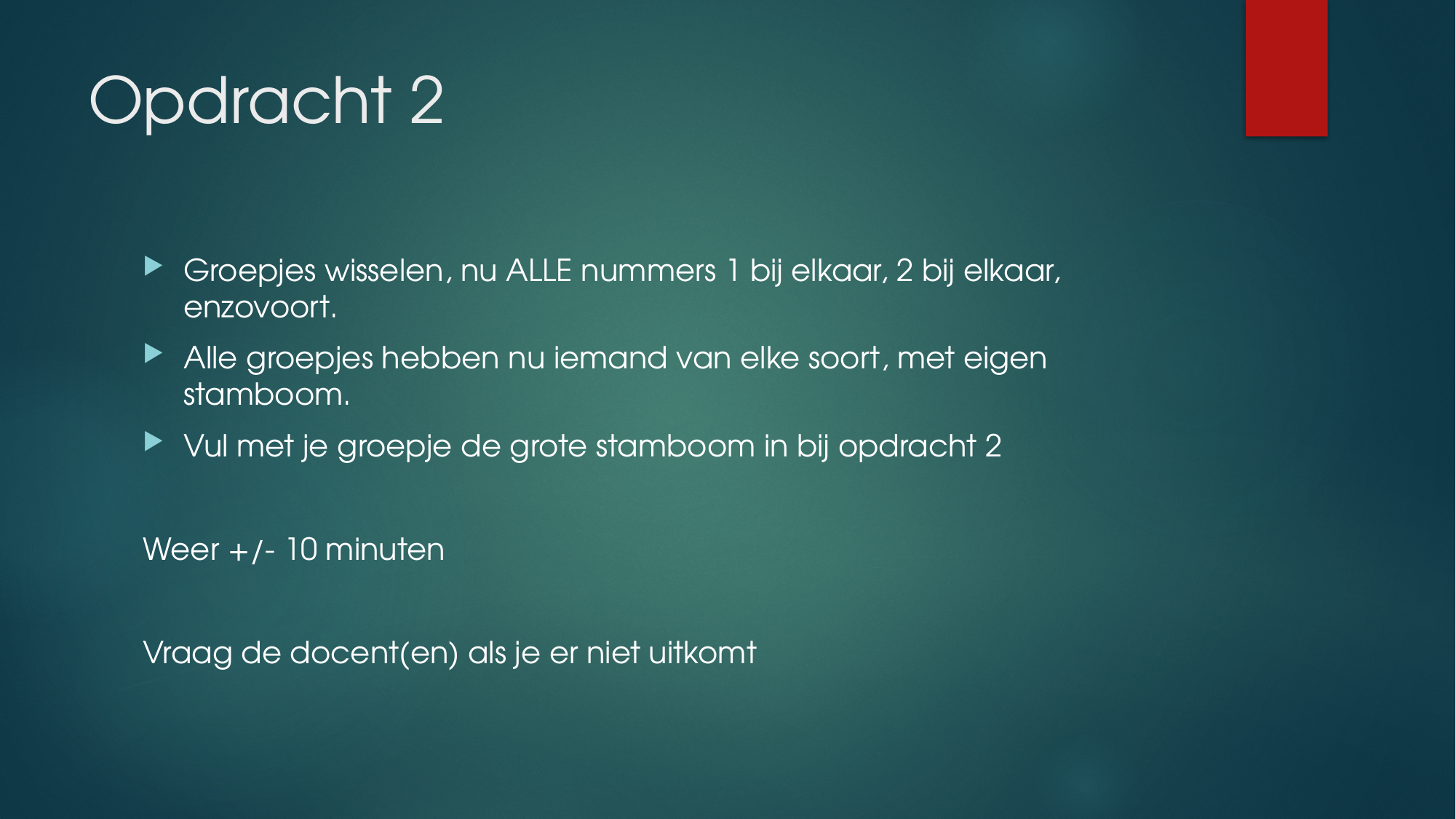

# Opdracht 2
Groepjes wisselen, nu ALLE nummers 1 bij elkaar, 2 bij elkaar, enzovoort.
Alle groepjes hebben nu iemand van elke soort, met eigen stamboom.
Vul met je groepje de grote stamboom in bij opdracht 2

Weer +/- 10 minuten

Vraag de docent(en) als je er niet uitkomt